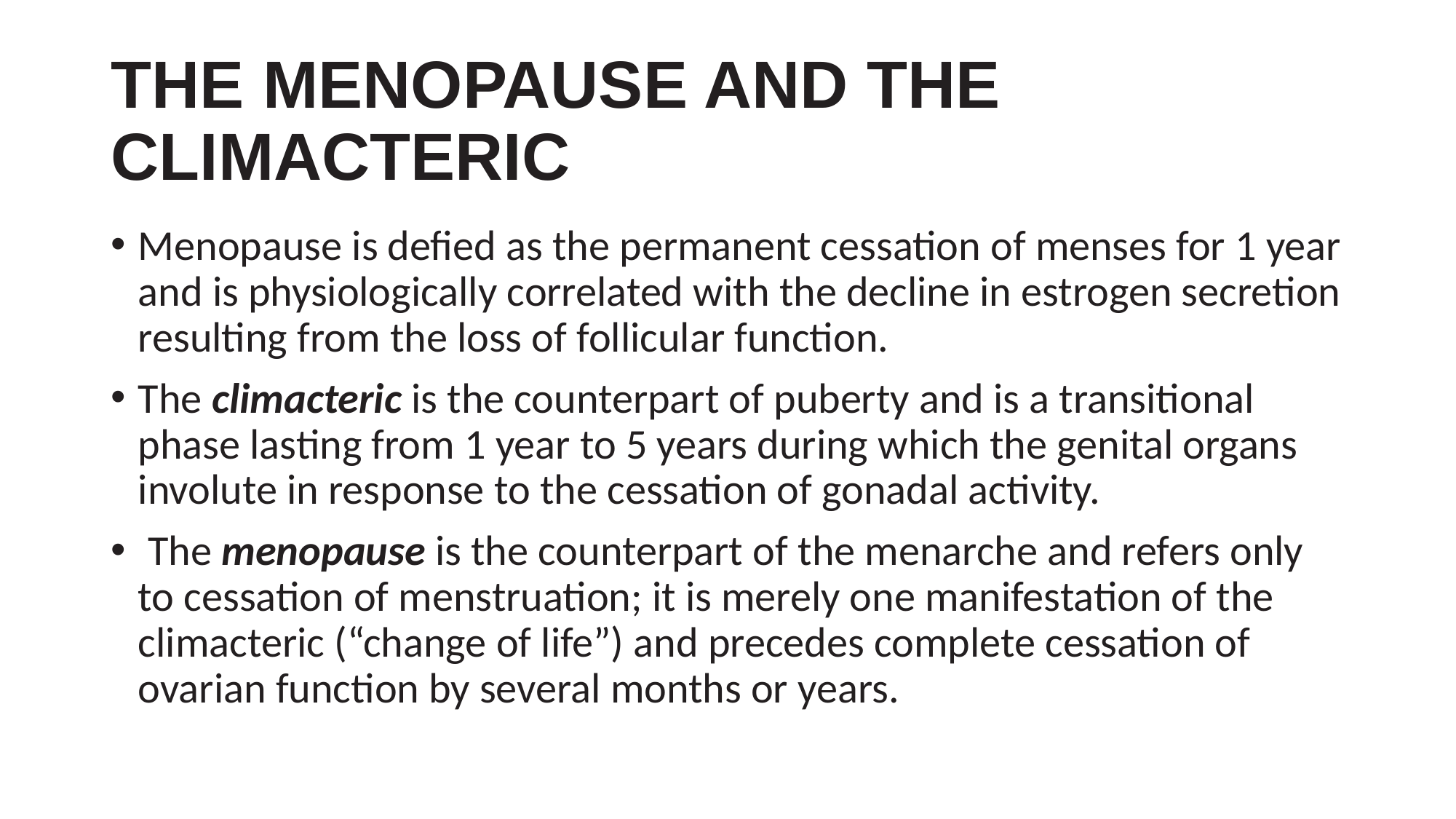

# THE MENOPAUSE AND THE CLIMACTERIC
Menopause is defied as the permanent cessation of menses for 1 year and is physiologically correlated with the decline in estrogen secretion resulting from the loss of follicular function.
The climacteric is the counterpart of puberty and is a transitional phase lasting from 1 year to 5 years during which the genital organs involute in response to the cessation of gonadal activity.
 The menopause is the counterpart of the menarche and refers only to cessation of menstruation; it is merely one manifestation of the climacteric (“change of life”) and precedes complete cessation of ovarian function by several months or years.